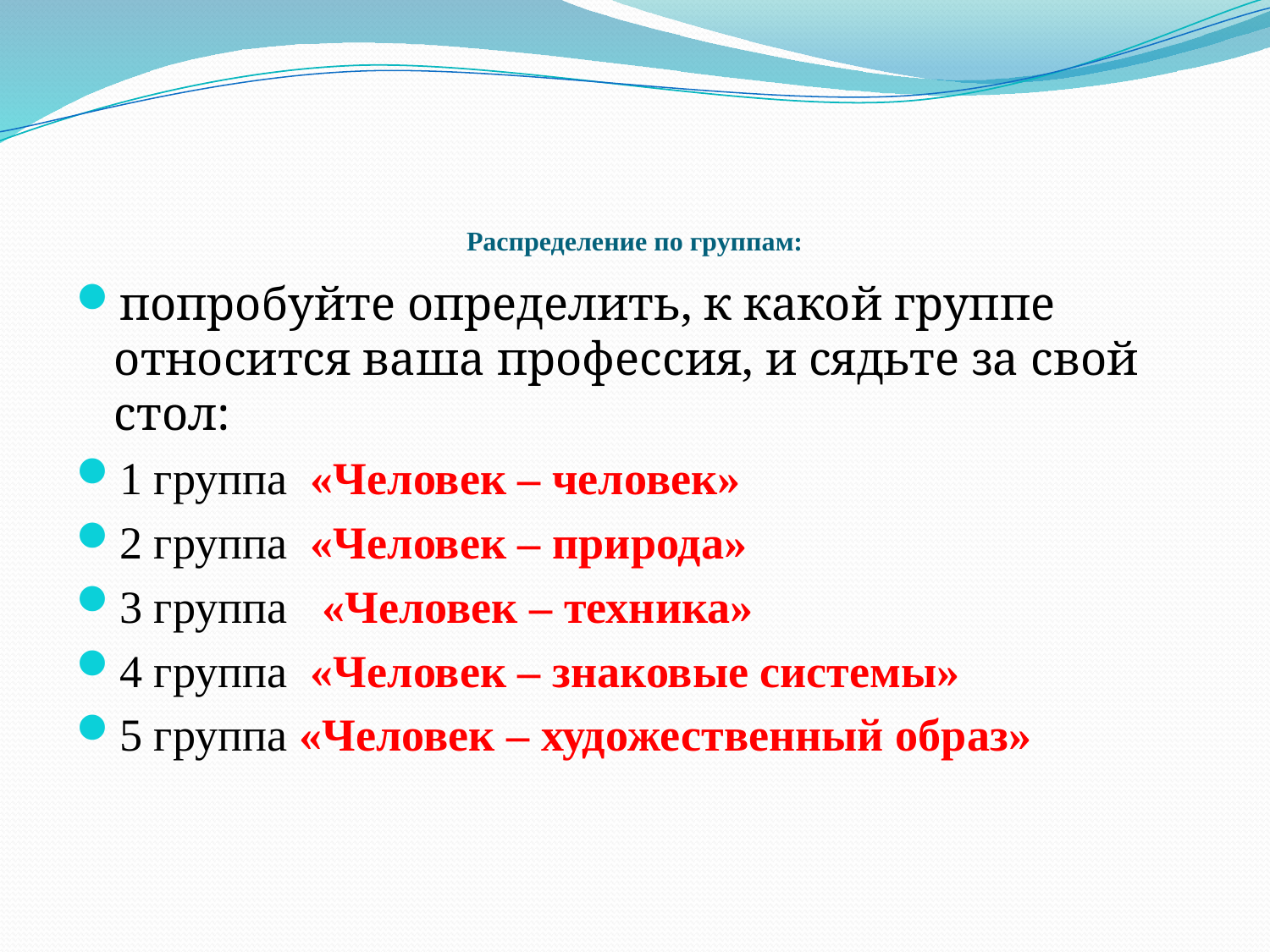

# Распределение по группам:
попробуйте определить, к какой группе относится ваша профессия, и сядьте за свой стол:
1 группа  «Человек – человек»
2 группа  «Человек – природа»
3 группа   «Человек – техника»
4 группа  «Человек – знаковые системы»
5 группа «Человек – художественный образ»